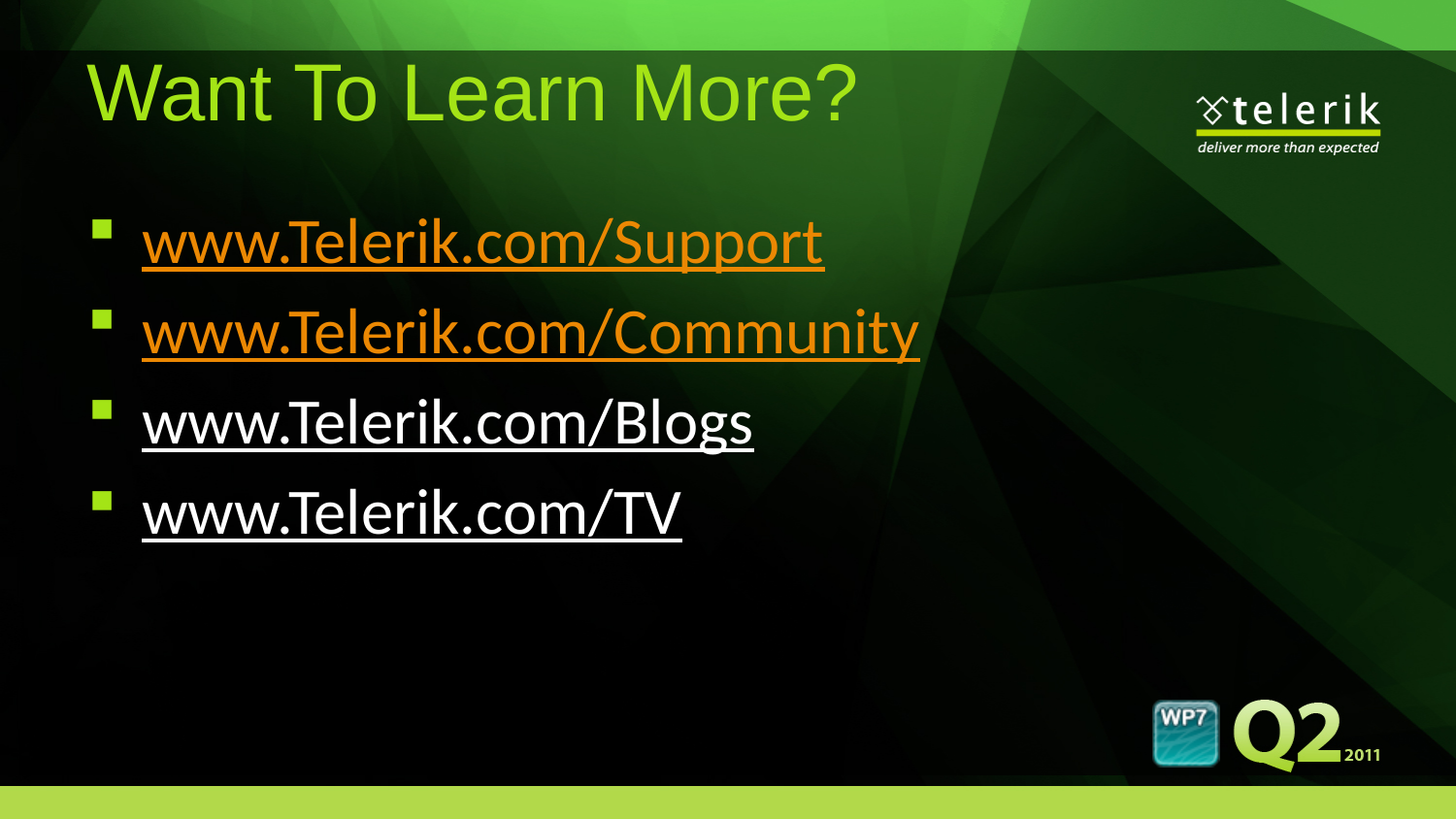

# Want To Learn More?
www.Telerik.com/Support
www.Telerik.com/Community
www.Telerik.com/Blogs
www.Telerik.com/TV